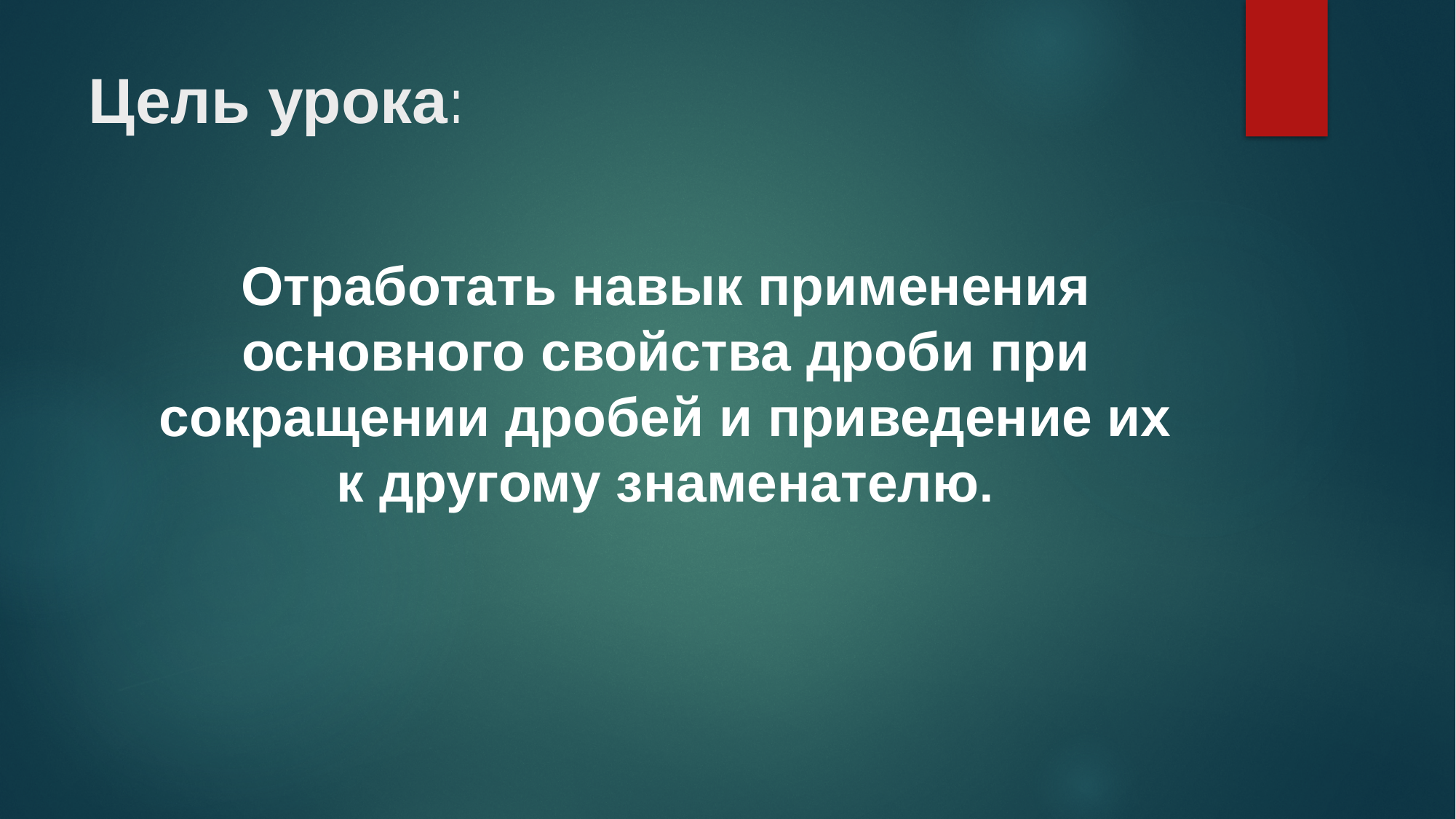

# Цель урока:
Отработать навык применения основного свойства дроби при сокращении дробей и приведение их к другому знаменателю.